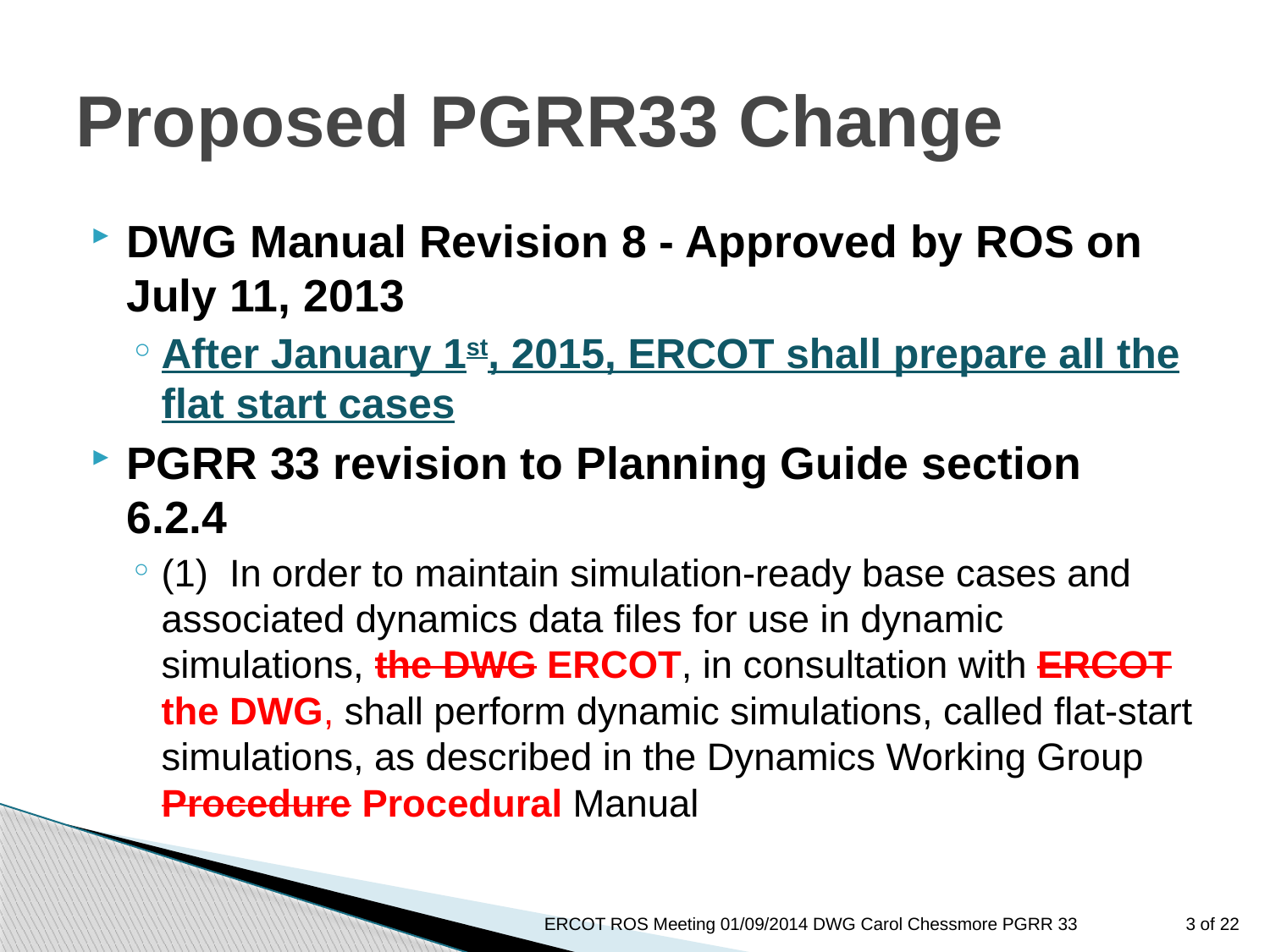

# Proposed PGRR33 Change
DWG Manual Revision 8 - Approved by ROS on July 11, 2013
After January 1st, 2015, ERCOT shall prepare all the flat start cases
PGRR 33 revision to Planning Guide section 6.2.4
(1)  In order to maintain simulation-ready base cases and associated dynamics data files for use in dynamic simulations, the DWG ERCOT, in consultation with ERCOT the DWG, shall perform dynamic simulations, called flat-start simulations, as described in the Dynamics Working Group Procedure Procedural Manual

ERCOT ROS Meeting 01/09/2014 DWG Carol Chessmore PGRR 33
3 of 22